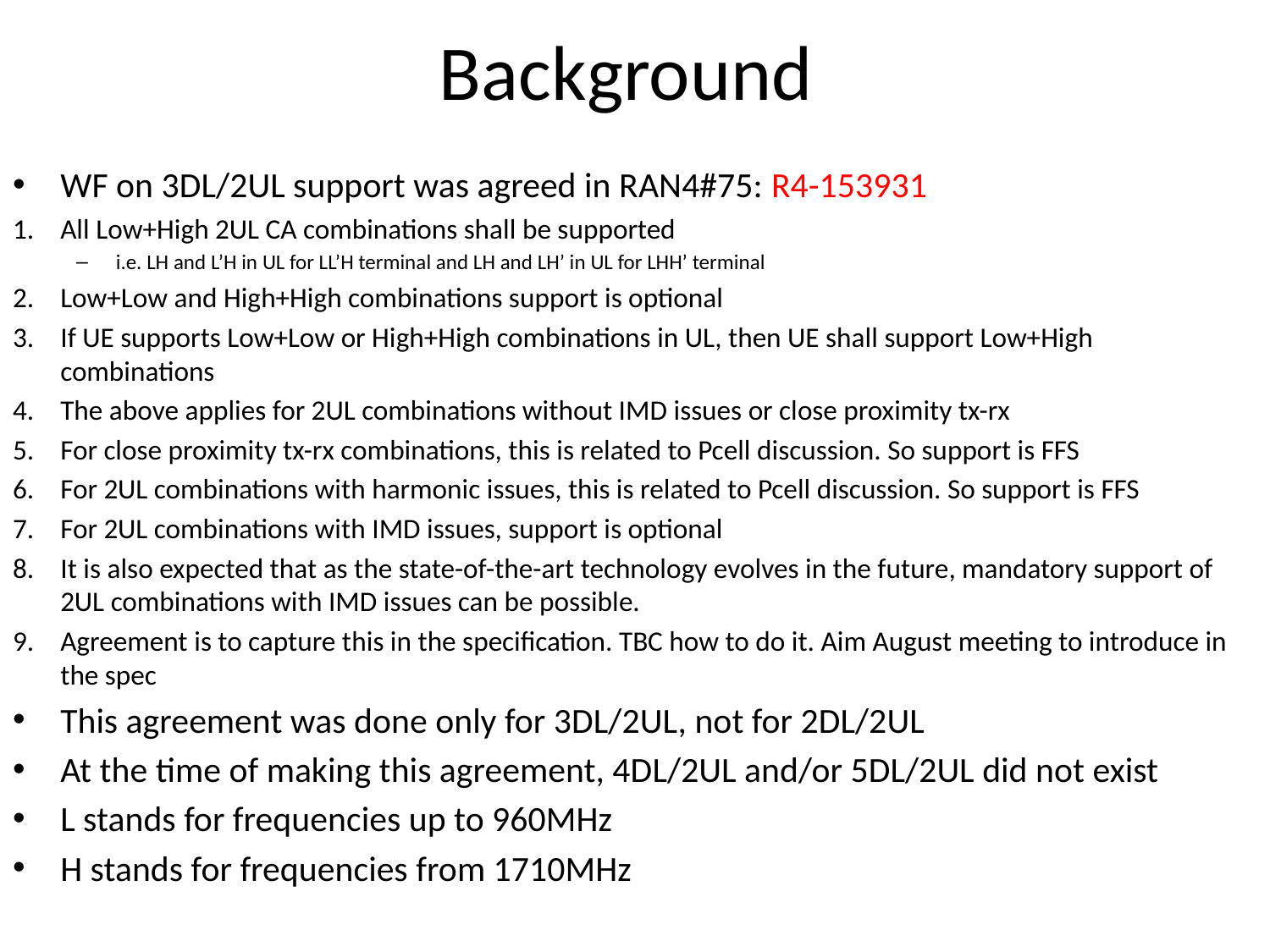

# Background
WF on 3DL/2UL support was agreed in RAN4#75: R4-153931
All Low+High 2UL CA combinations shall be supported
i.e. LH and L’H in UL for LL’H terminal and LH and LH’ in UL for LHH’ terminal
Low+Low and High+High combinations support is optional
If UE supports Low+Low or High+High combinations in UL, then UE shall support Low+High combinations
The above applies for 2UL combinations without IMD issues or close proximity tx-rx
For close proximity tx-rx combinations, this is related to Pcell discussion. So support is FFS
For 2UL combinations with harmonic issues, this is related to Pcell discussion. So support is FFS
For 2UL combinations with IMD issues, support is optional
It is also expected that as the state-of-the-art technology evolves in the future, mandatory support of 2UL combinations with IMD issues can be possible.
Agreement is to capture this in the specification. TBC how to do it. Aim August meeting to introduce in the spec
This agreement was done only for 3DL/2UL, not for 2DL/2UL
At the time of making this agreement, 4DL/2UL and/or 5DL/2UL did not exist
L stands for frequencies up to 960MHz
H stands for frequencies from 1710MHz